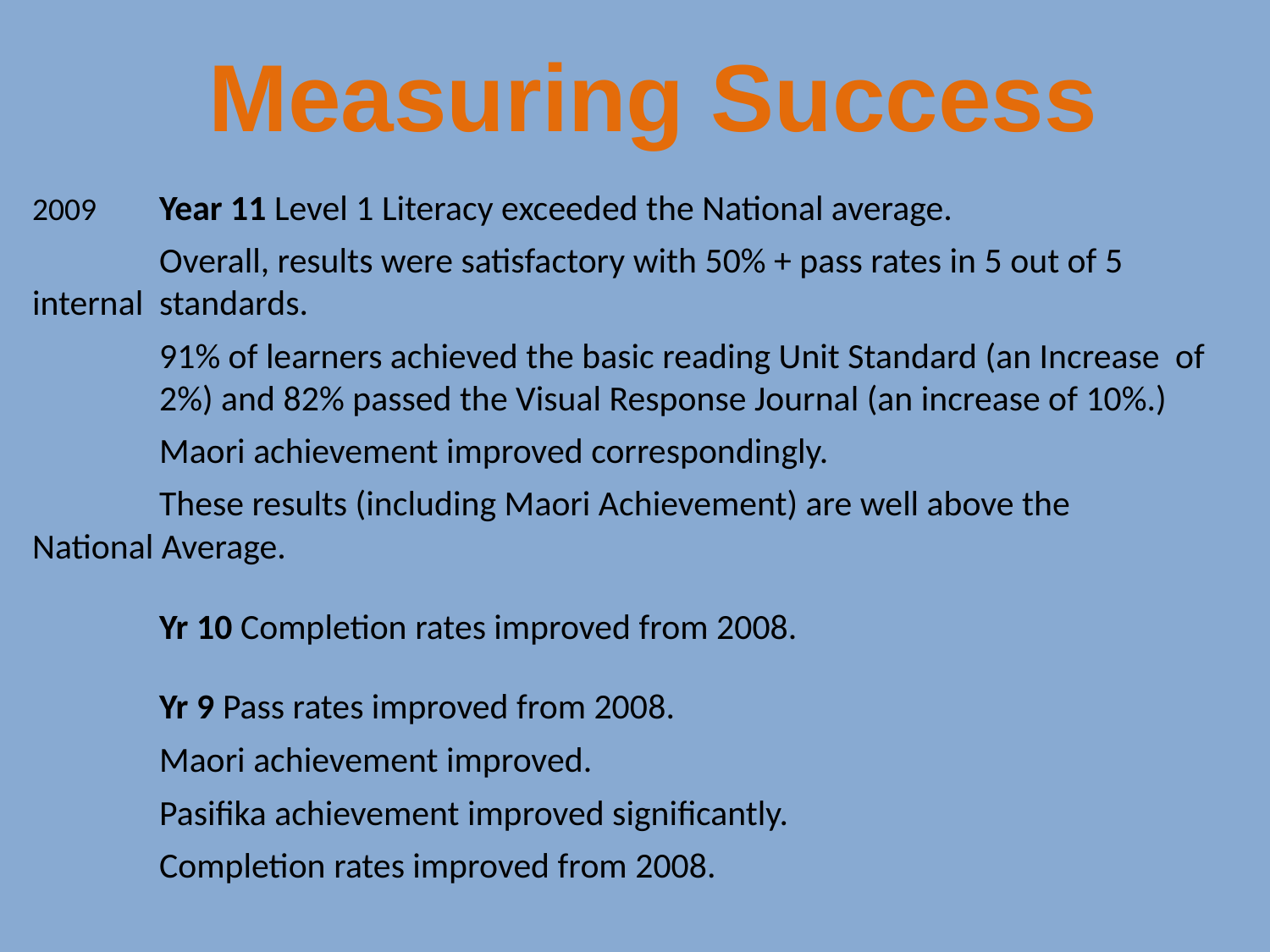

Measuring Success
2009 	Year 11 Level 1 Literacy exceeded the National average.

	Overall, results were satisfactory with 50% + pass rates in 5 out of 5 	internal 	standards.

	91% of learners achieved the basic reading Unit Standard (an Increase 	of 	2%) and 82% passed the Visual Response Journal (an increase of 10%.)

	Maori achievement improved correspondingly.

	These results (including Maori Achievement) are well above the 	National Average.

	Yr 10 Completion rates improved from 2008.

	Yr 9 Pass rates improved from 2008.

	Maori achievement improved.

	Pasifika achievement improved significantly.

	Completion rates improved from 2008.